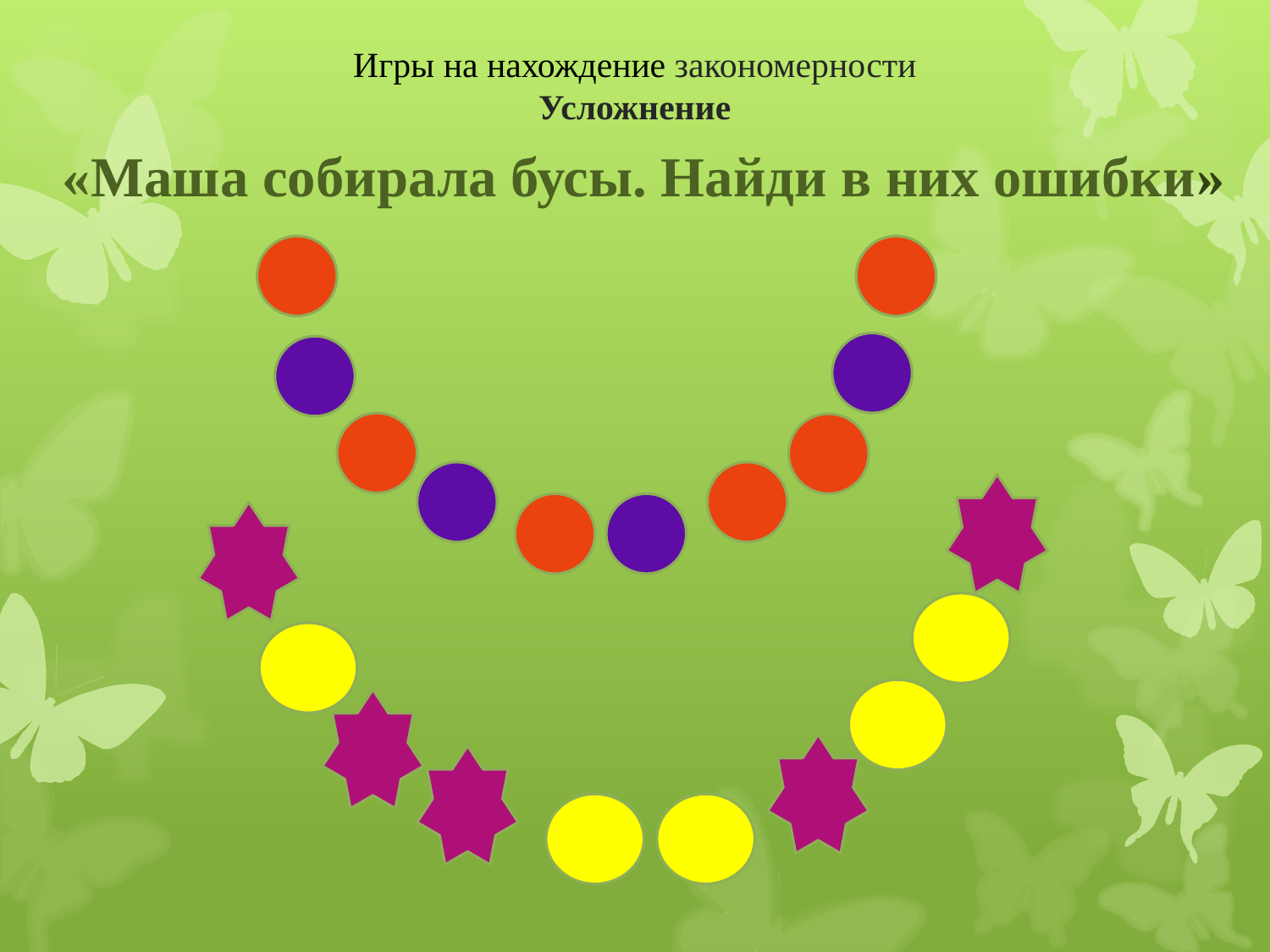

Игры на нахождение закономерности
Усложнение
«Маша собирала бусы. Найди в них ошибки»